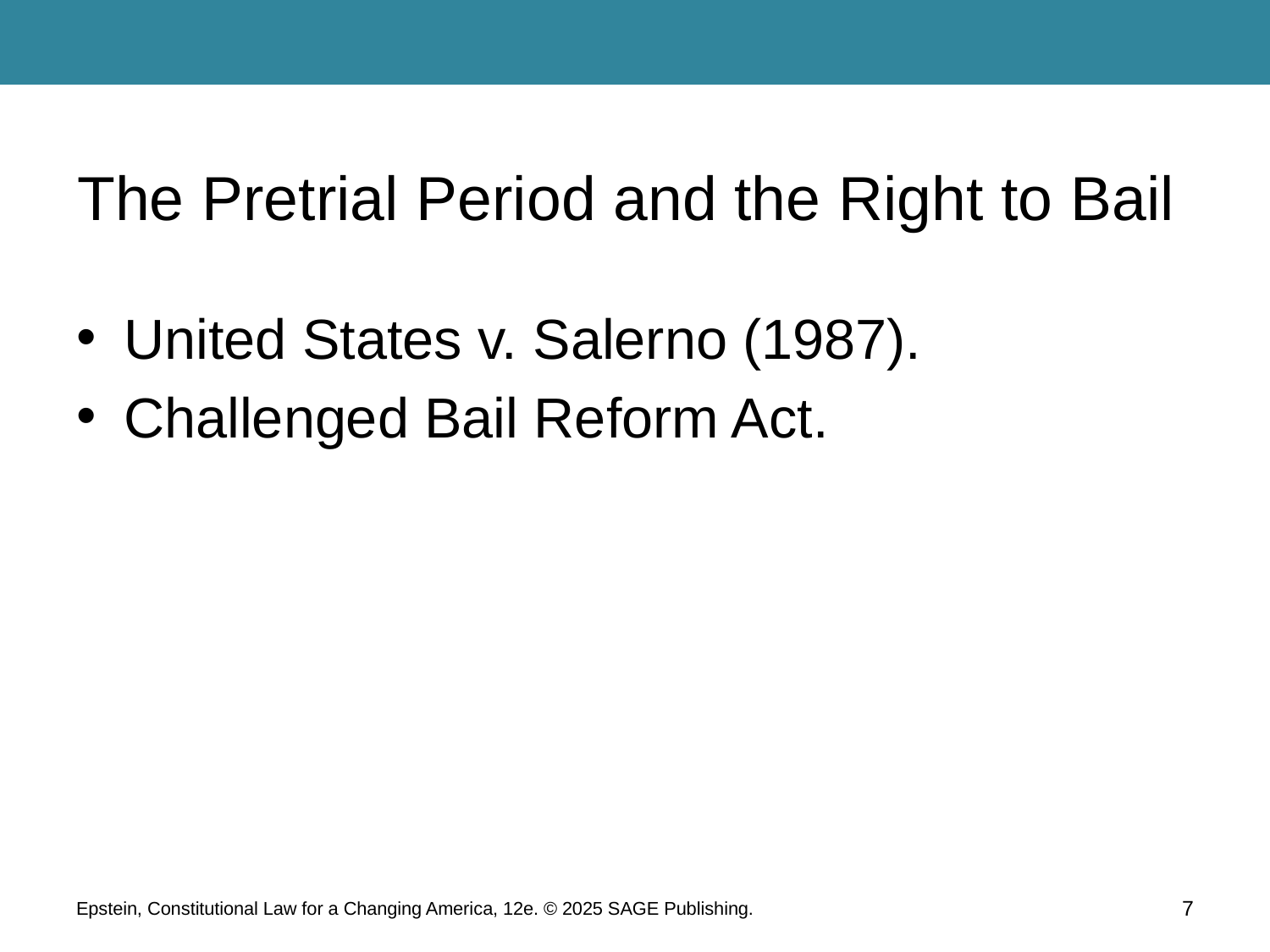

# The Pretrial Period and the Right to Bail
United States v. Salerno (1987).
Challenged Bail Reform Act.
Epstein, Constitutional Law for a Changing America, 12e. © 2025 SAGE Publishing.
7